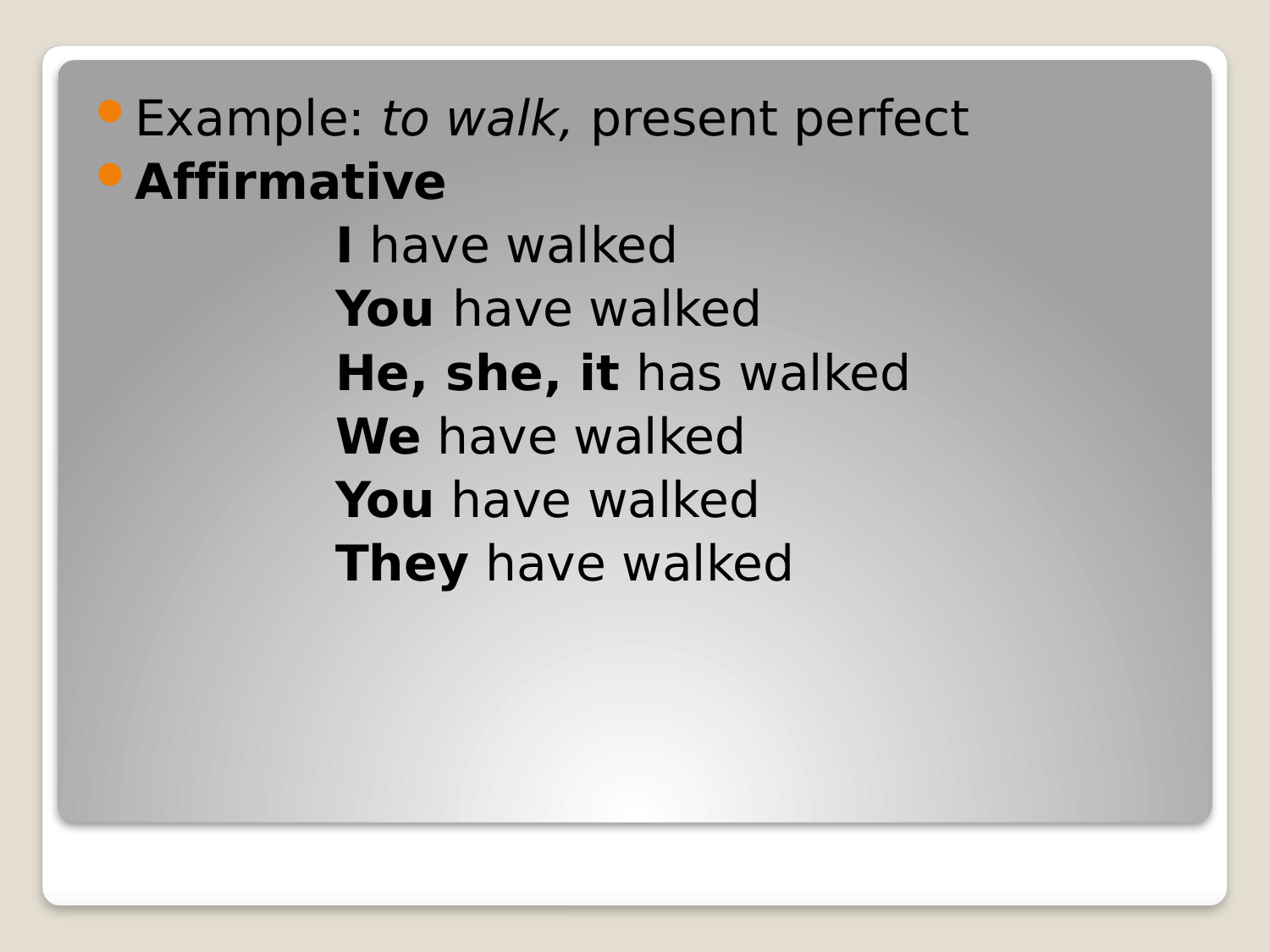

Example: to walk, present perfect
Affirmative
              I have walked
              You have walked
              He, she, it has walked
              We have walked
              You have walked
              They have walked

#